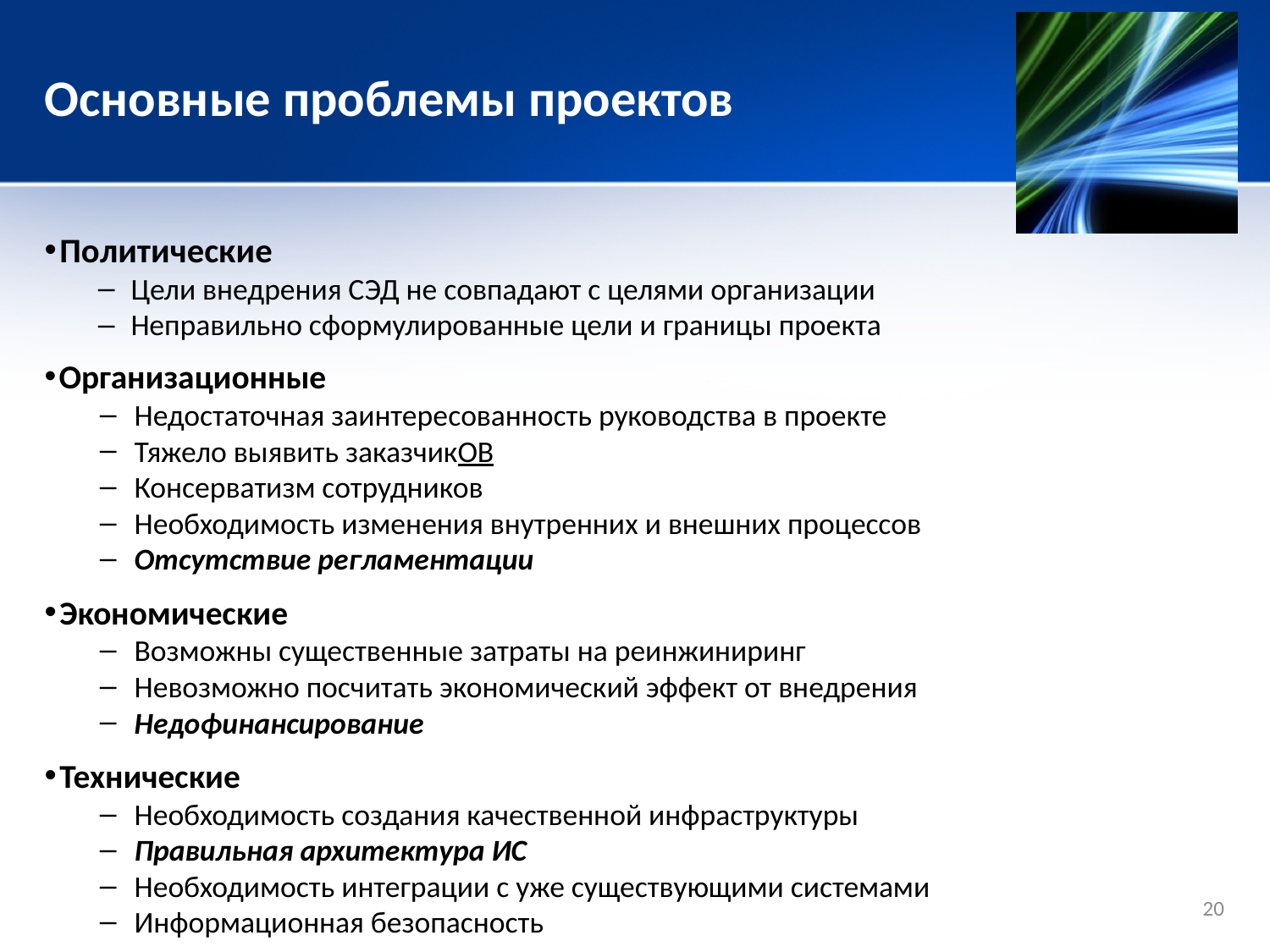

Основные проблемы проектов
 Политические
Цели внедрения СЭД не совпадают с целями организации
Неправильно сформулированные цели и границы проекта

 Организационные
Недостаточная заинтересованность руководства в проекте
Тяжело выявить заказчикОВ
Консерватизм сотрудников
Необходимость изменения внутренних и внешних процессов
Отсутствие регламентации

 Экономические
Возможны существенные затраты на реинжиниринг
Невозможно посчитать экономический эффект от внедрения
Недофинансирование

 Технические
Необходимость создания качественной инфраструктуры
Правильная архитектура ИС
Необходимость интеграции с уже существующими системами
Информационная безопасность
20